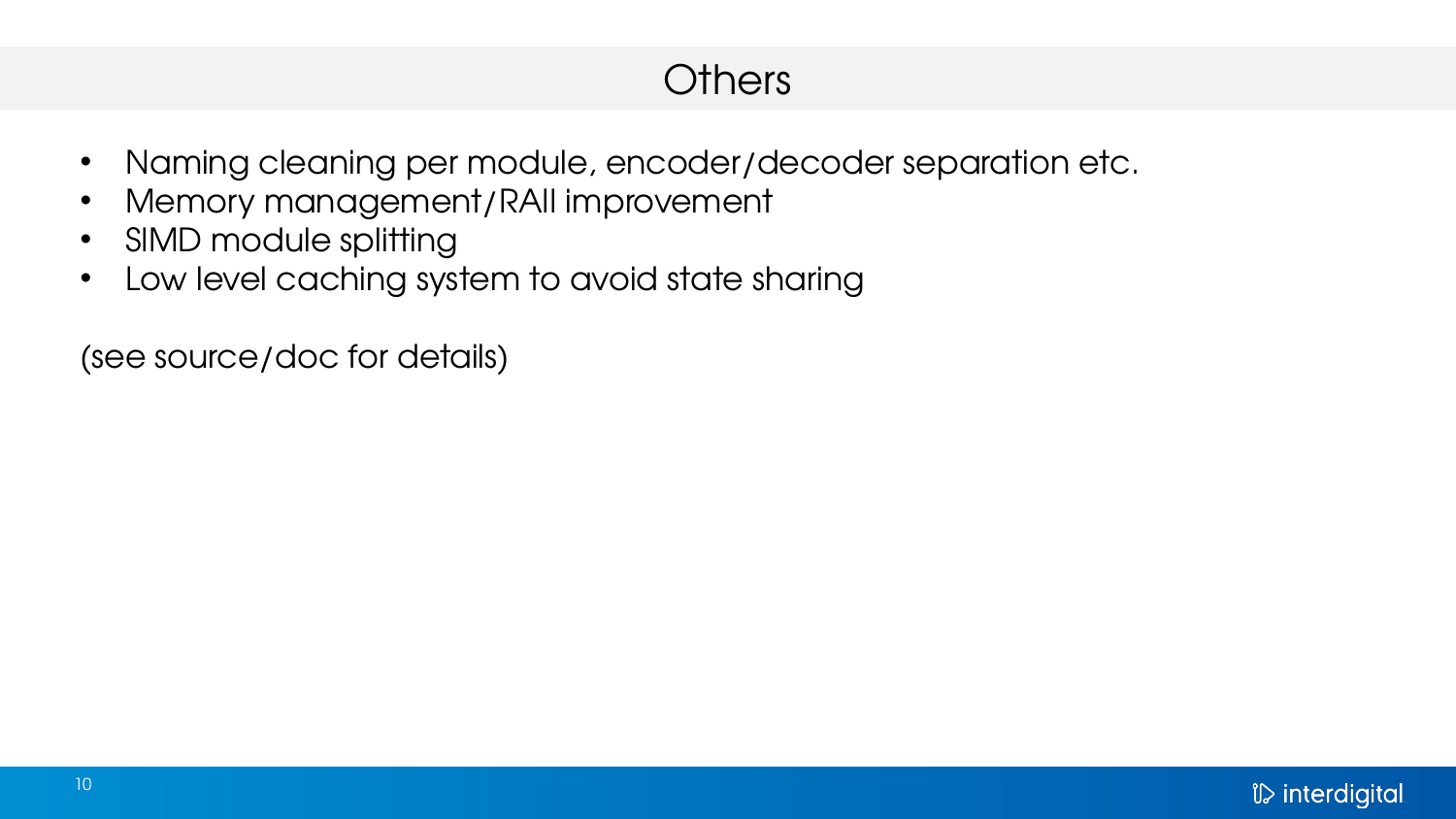

Others
Naming cleaning per module, encoder/decoder separation etc.
Memory management/RAII improvement
SIMD module splitting
Low level caching system to avoid state sharing

(see source/doc for details)
10